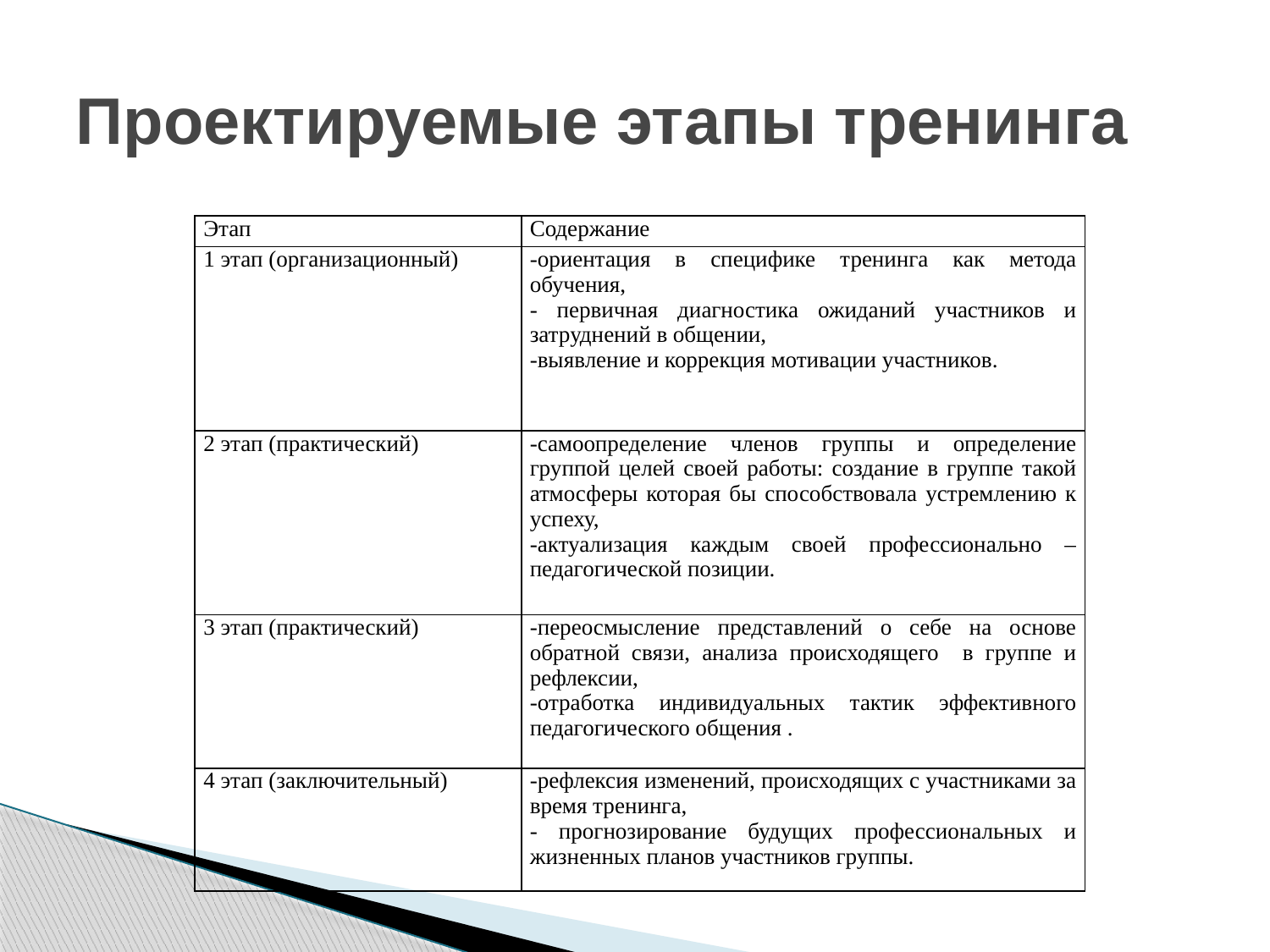

# Проектируемые этапы тренинга
| Этап | Содержание |
| --- | --- |
| 1 этап (организационный) | -ориентация в специфике тренинга как метода обучения, - первичная диагностика ожиданий участников и затруднений в общении, -выявление и коррекция мотивации участников. |
| 2 этап (практический) | -самоопределение членов группы и определение группой целей своей работы: создание в группе такой атмосферы которая бы способствовала устремлению к успеху, -актуализация каждым своей профессионально – педагогической позиции. |
| 3 этап (практический) | -переосмысление представлений о себе на основе обратной связи, анализа происходящего в группе и рефлексии, -отработка индивидуальных тактик эффективного педагогического общения . |
| 4 этап (заключительный) | -рефлексия изменений, происходящих с участниками за время тренинга, - прогнозирование будущих профессиональных и жизненных планов участников группы. |